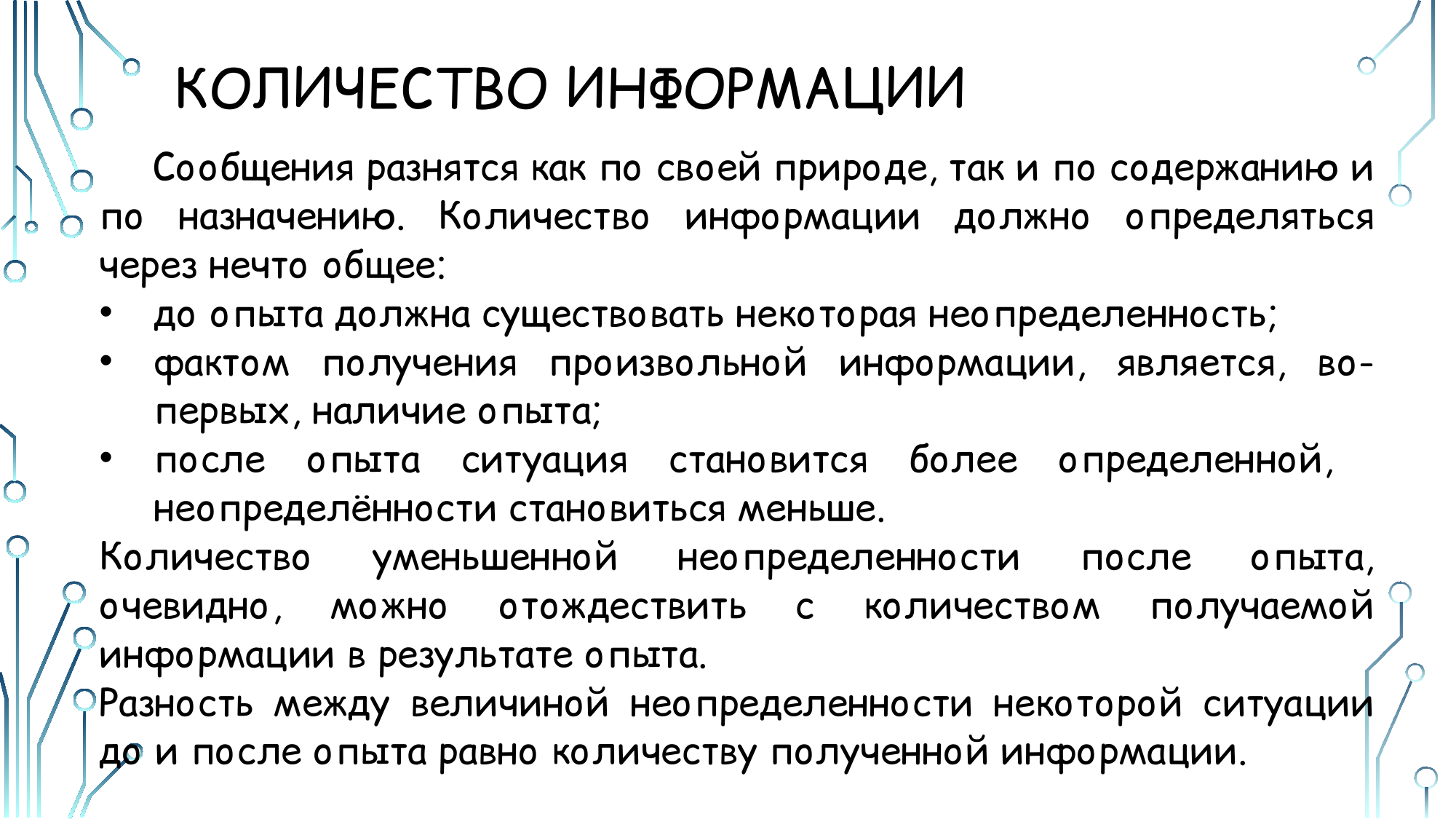

# Количество информации
Сообщения разнятся как по своей природе, так и по содержанию и по назначению. Количество информации должно определяться через нечто общее:
до опыта должна существовать некоторая неопределенность;
фактом получения произвольной информации, является, во-первых, наличие опыта;
после опыта ситуация становится более определенной,  неопределённости становиться меньше.
Количество уменьшенной неопределенности после опыта, очевидно, можно отождествить с количеством получаемой информации в результате опыта.
Разность между величиной неопределенности некоторой ситуации до и после опыта равно количеству полученной информации.